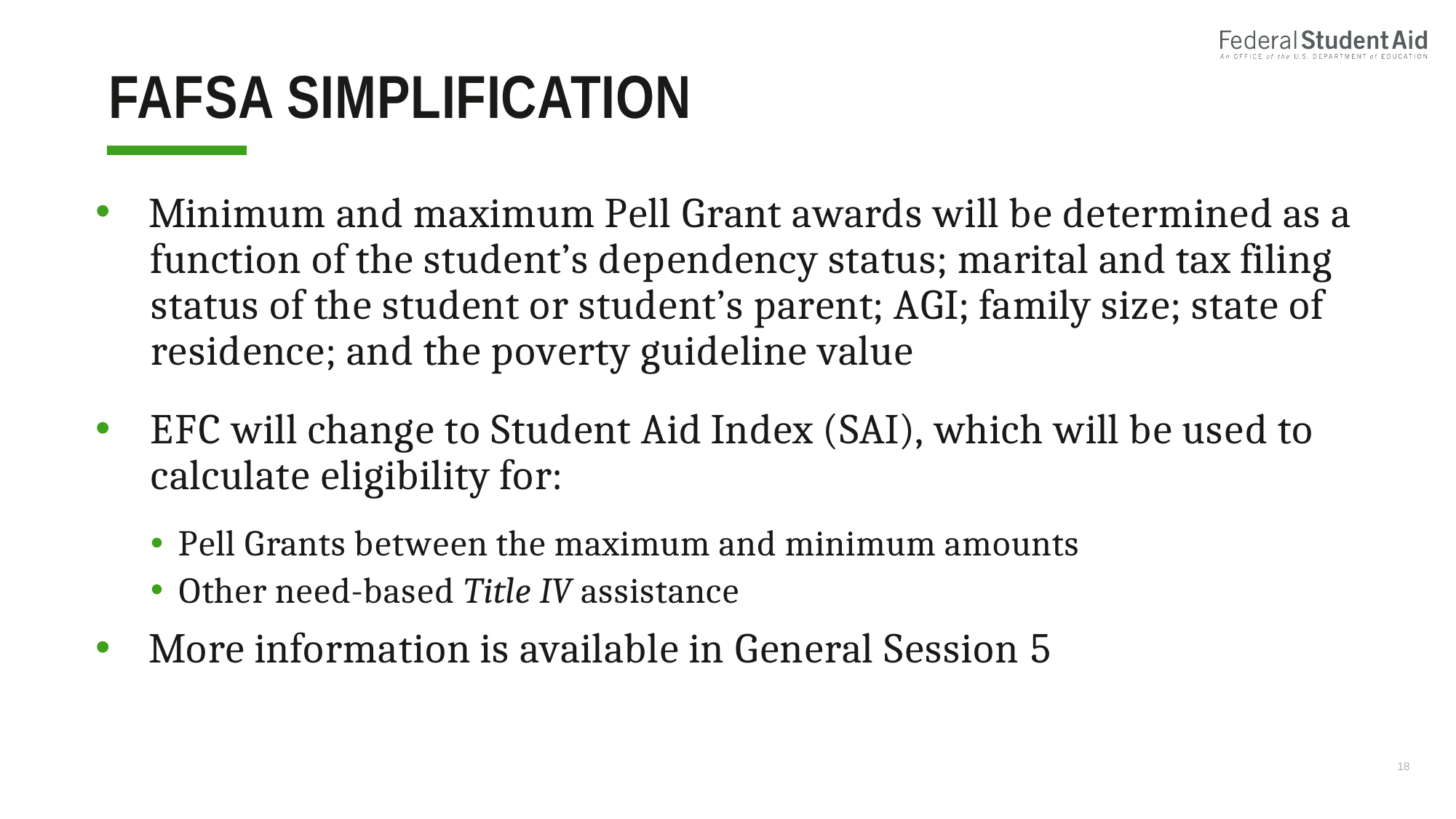

# Fafsa simplification
Minimum and maximum Pell Grant awards will be determined as a function of the student’s dependency status; marital and tax filing status of the student or student’s parent; AGI; family size; state of residence; and the poverty guideline value
EFC will change to Student Aid Index (SAI), which will be used to calculate eligibility for:
Pell Grants between the maximum and minimum amounts
Other need-based Title IV assistance
More information is available in General Session 5

18